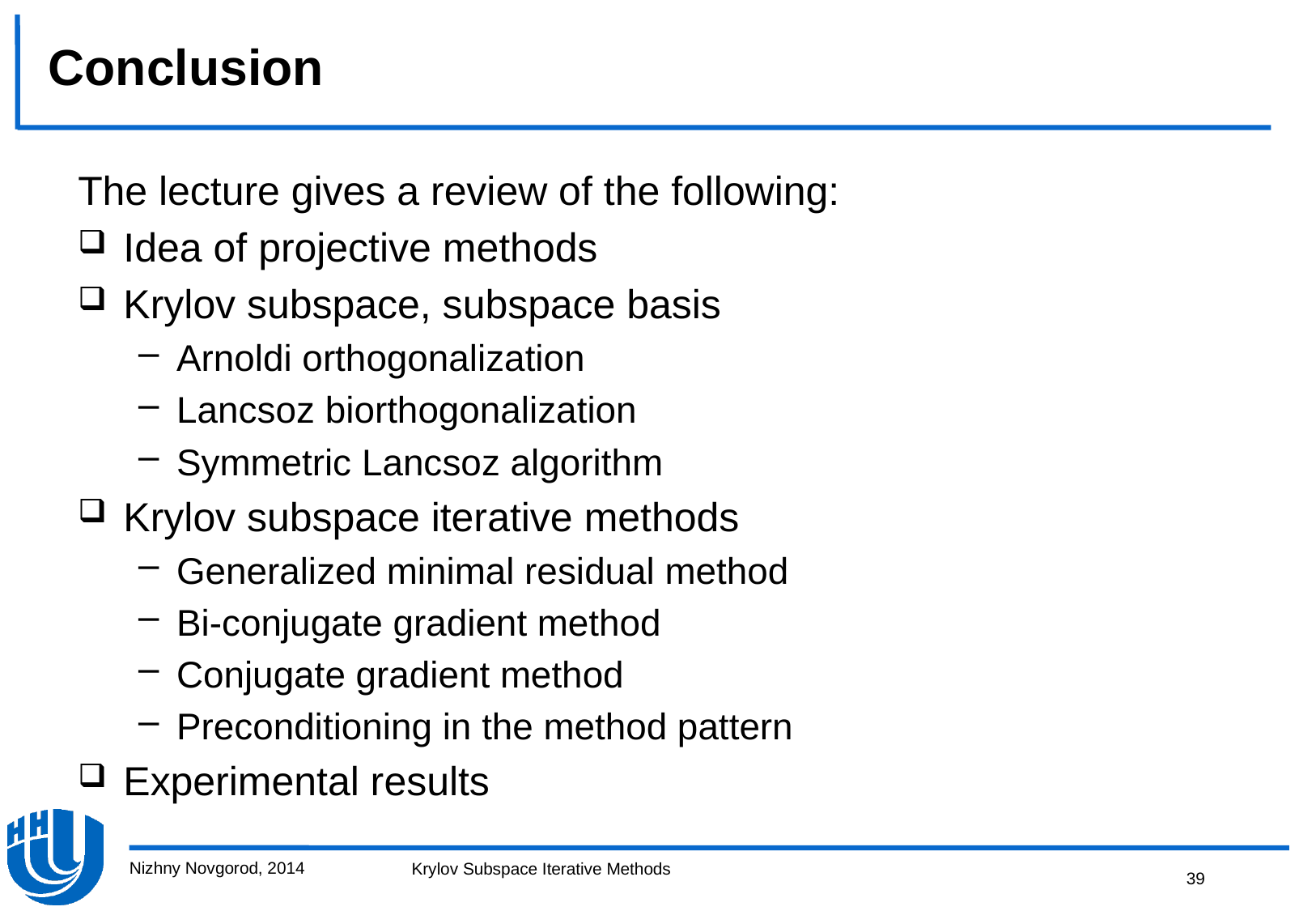

# Conclusion
The lecture gives a review of the following:
Idea of projective methods
Krylov subspace, subspace basis
Arnoldi orthogonalization
Lancsoz biorthogonalization
Symmetric Lancsoz algorithm
Krylov subspace iterative methods
Generalized minimal residual method
Bi-conjugate gradient method
Conjugate gradient method
Preconditioning in the method pattern
Experimental results
Nizhny Novgorod, 2014
39
Krylov Subspace Iterative Methods